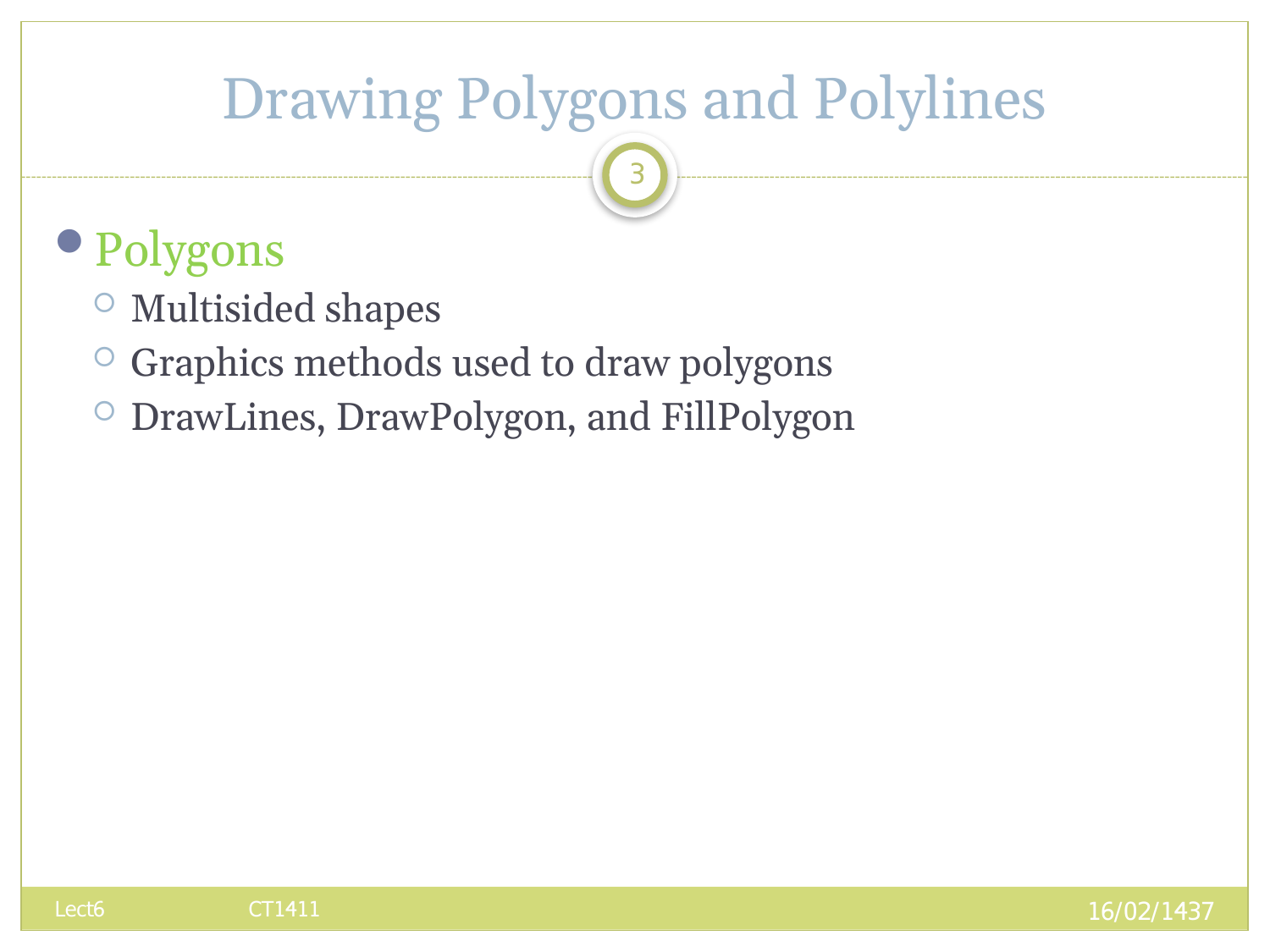

# Drawing Polygons and Polylines
3
Polygons
Multisided shapes
Graphics methods used to draw polygons
DrawLines, DrawPolygon, and FillPolygon
16/02/1437
Lect6                      CT1411